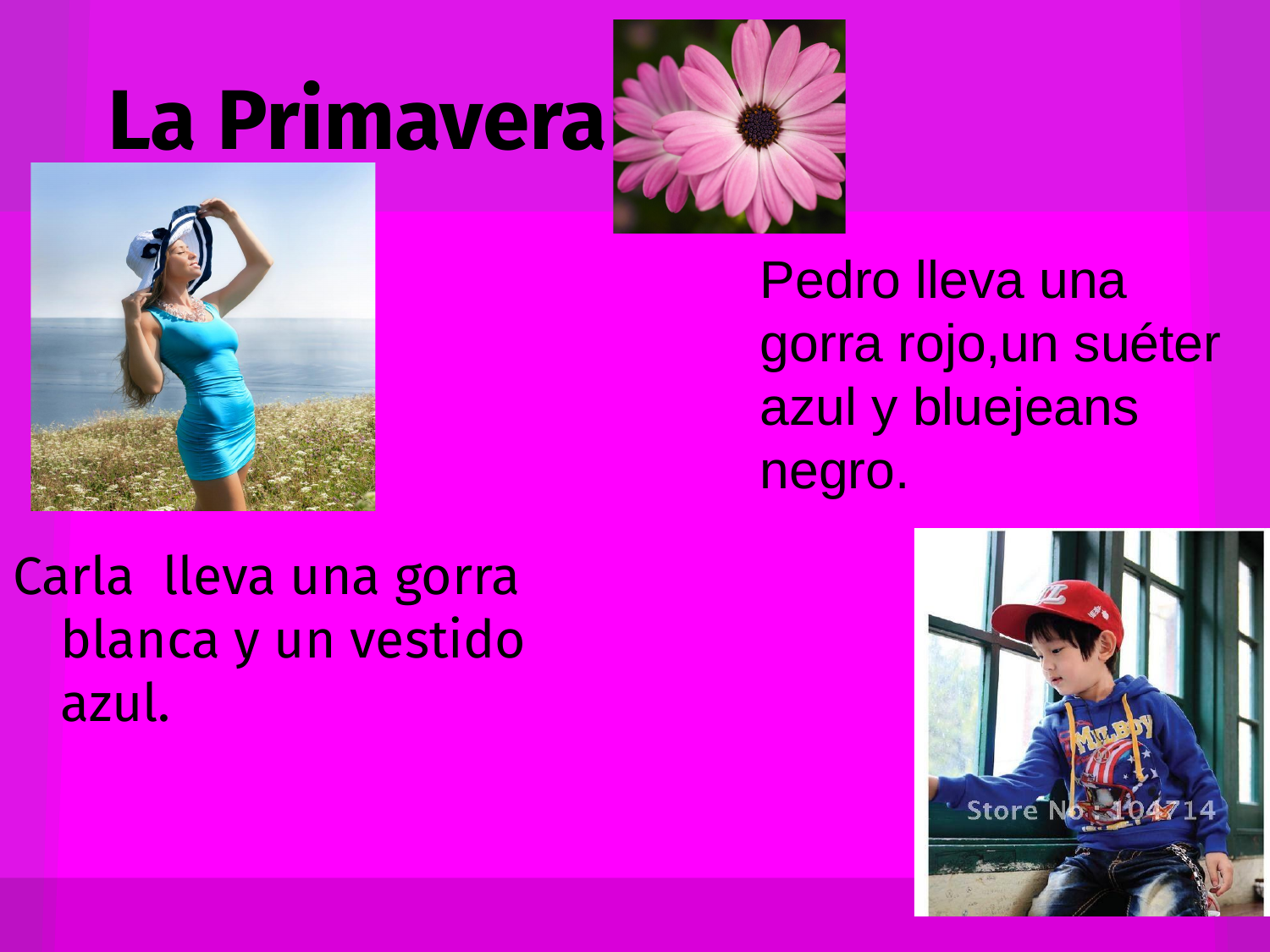

# La Primavera

Pedro lleva una gorra rojo,un suéter azul y bluejeans negro.

Carla  lleva una gorra blanca y un vestido azul.